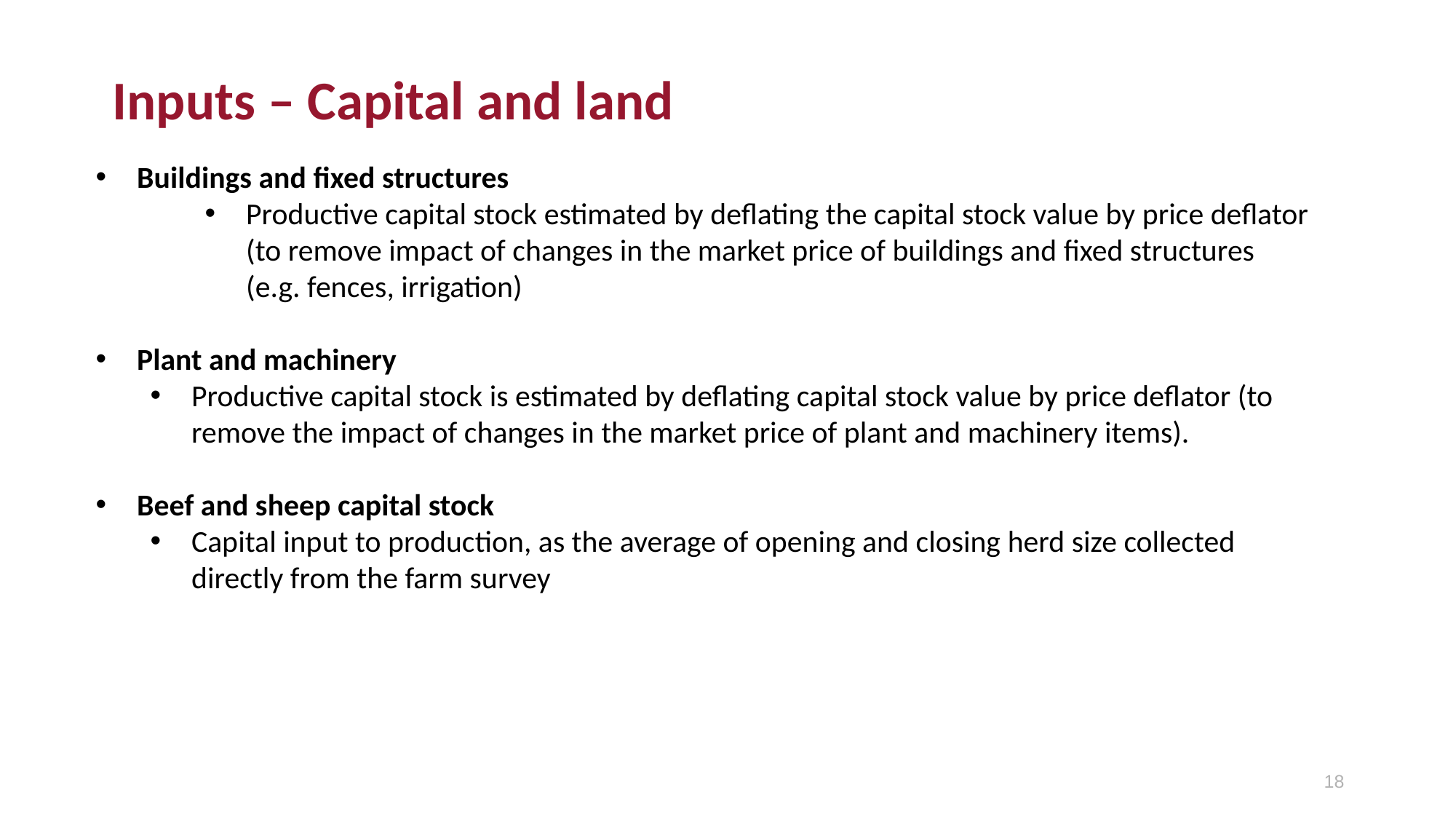

Inputs – Capital and land
Buildings and fixed structures
Productive capital stock estimated by deflating the capital stock value by price deflator (to remove impact of changes in the market price of buildings and fixed structures (e.g. fences, irrigation)

Plant and machinery
Productive capital stock is estimated by deflating capital stock value by price deflator (to remove the impact of changes in the market price of plant and machinery items).

Beef and sheep capital stock
Capital input to production, as the average of opening and closing herd size collected directly from the farm survey

18